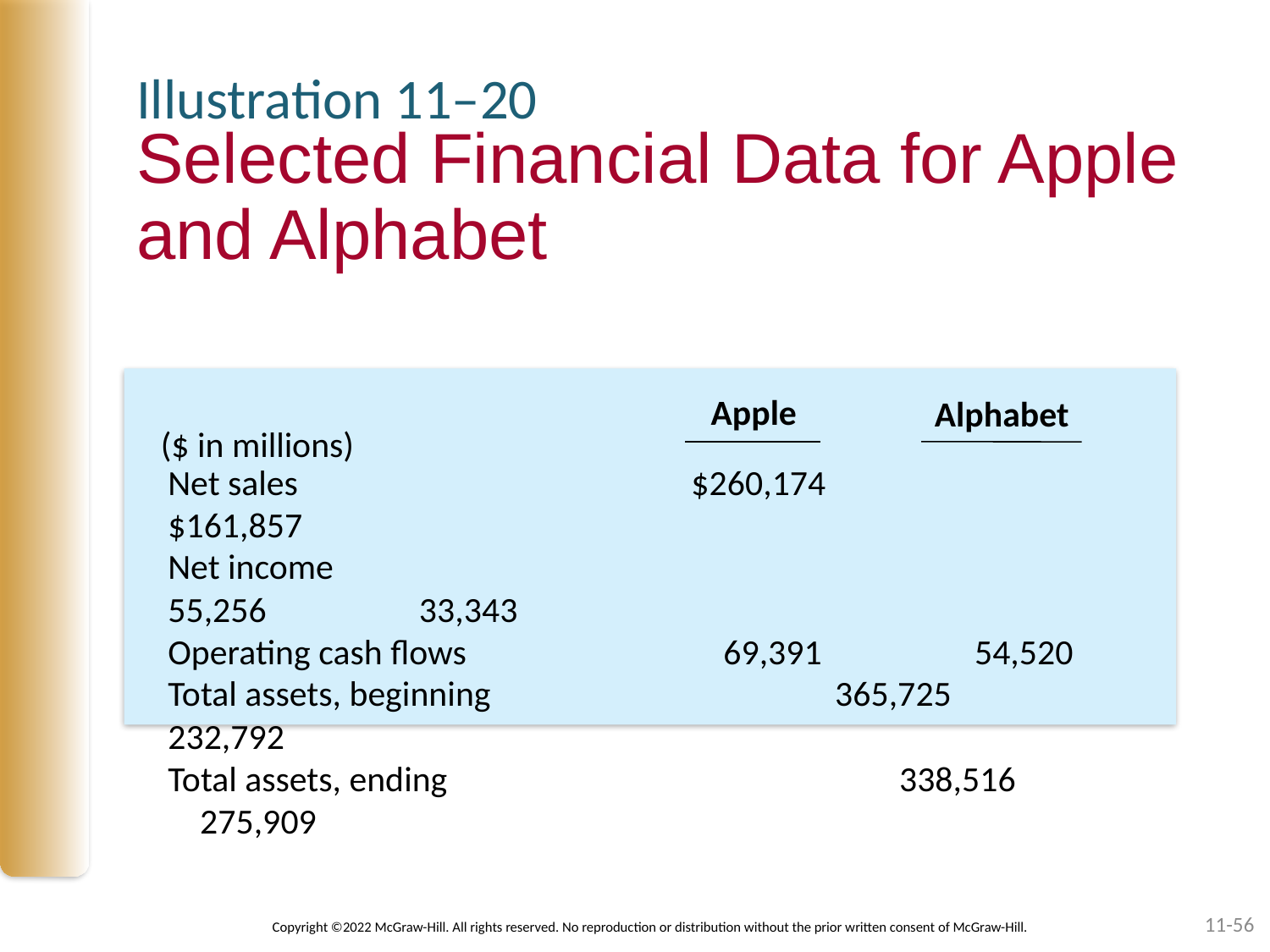

Illustration 11–20
# Selected Financial Data for Apple and Alphabet

Apple

Alphabet
($ in millions)
Net sales                                                 $260,174 		  $161,857
Net income					              55,256                   33,343
Operating cash flows                                69,391                   54,520
Total assets, beginning			    365,725                 232,792
Total assets, ending 			            338,516                 275,909
11-56
Copyright ©2022 McGraw-Hill. All rights reserved. No reproduction or distribution without the prior written consent of McGraw-Hill.